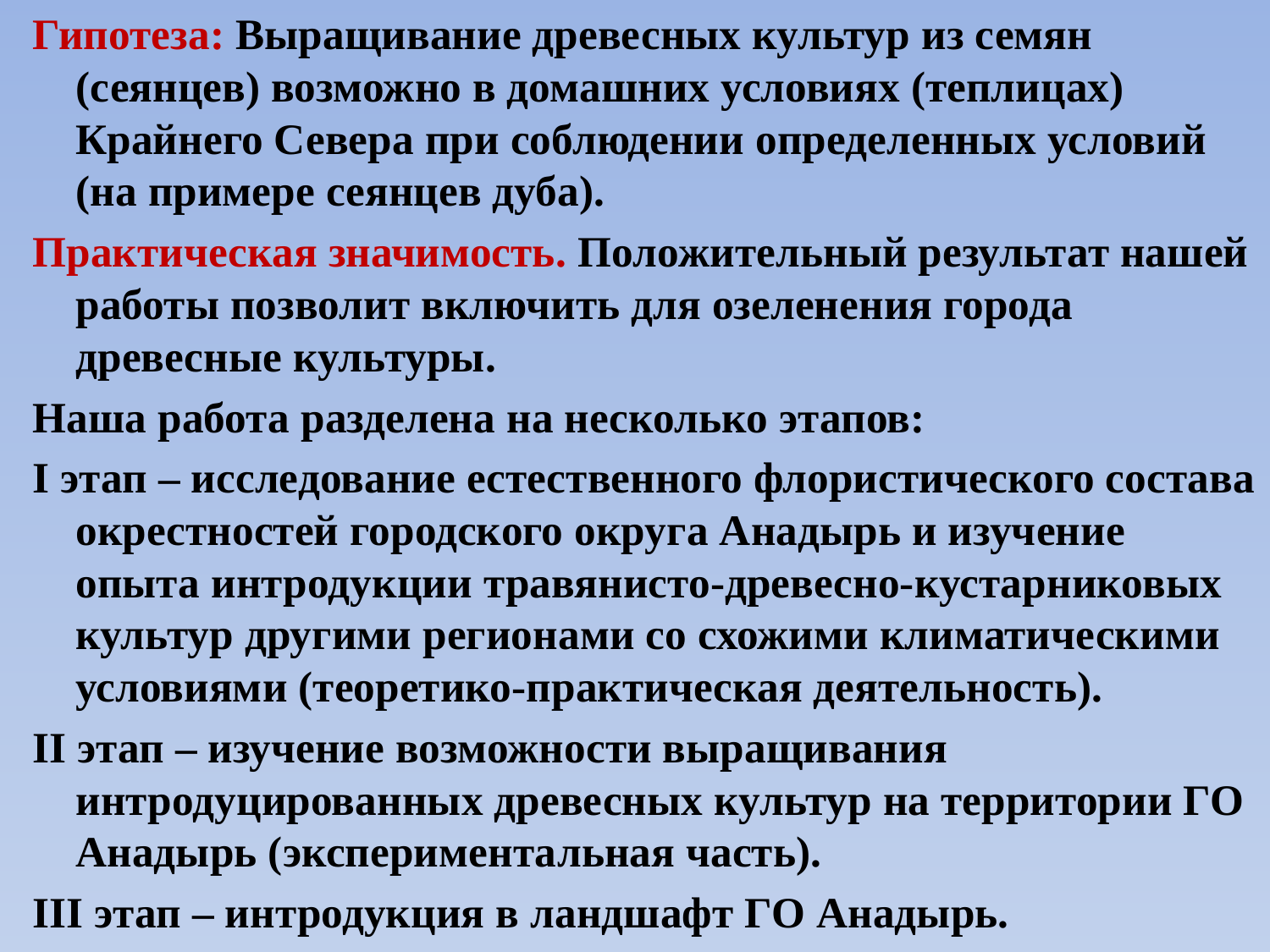

Гипотеза: Выращивание древесных культур из семян (сеянцев) возможно в домашних условиях (теплицах) Крайнего Севера при соблюдении определенных условий (на примере сеянцев дуба).
Практическая значимость. Положительный результат нашей работы позволит включить для озеленения города древесные культуры.
Наша работа разделена на несколько этапов:
I этап – исследование естественного флористического состава окрестностей городского округа Анадырь и изучение опыта интродукции травянисто-древесно-кустарниковых культур другими регионами со схожими климатическими условиями (теоретико-практическая деятельность).
II этап – изучение возможности выращивания интродуцированных древесных культур на территории ГО Анадырь (экспериментальная часть).
III этап – интродукция в ландшафт ГО Анадырь.